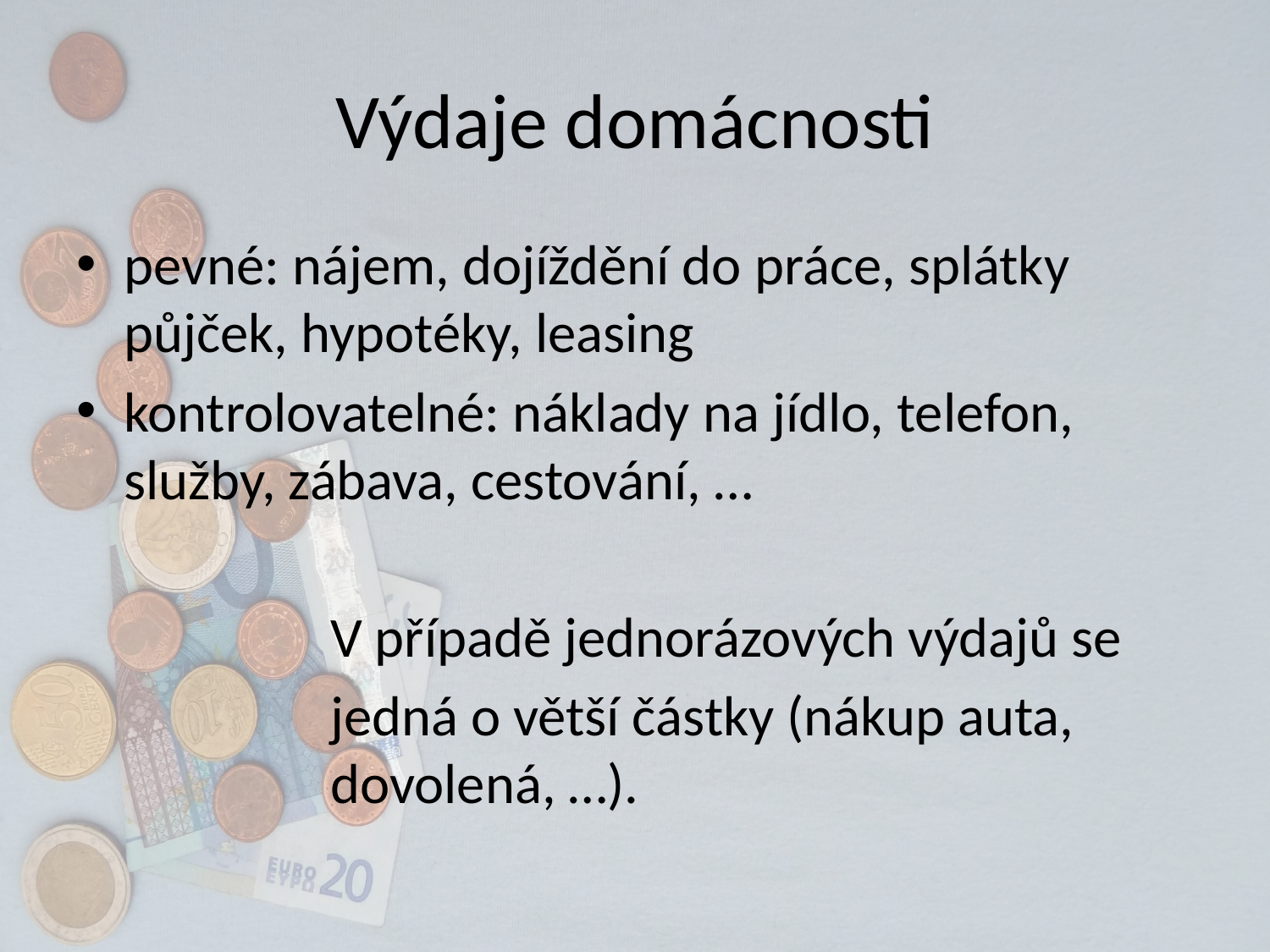

# Výdaje domácnosti
pevné: nájem, dojíždění do práce, splátky půjček, hypotéky, leasing
kontrolovatelné: náklady na jídlo, telefon, služby, zábava, cestování, …

		V případě jednorázových výdajů se
		jedná o větší částky (nákup auta, 			dovolená, …).